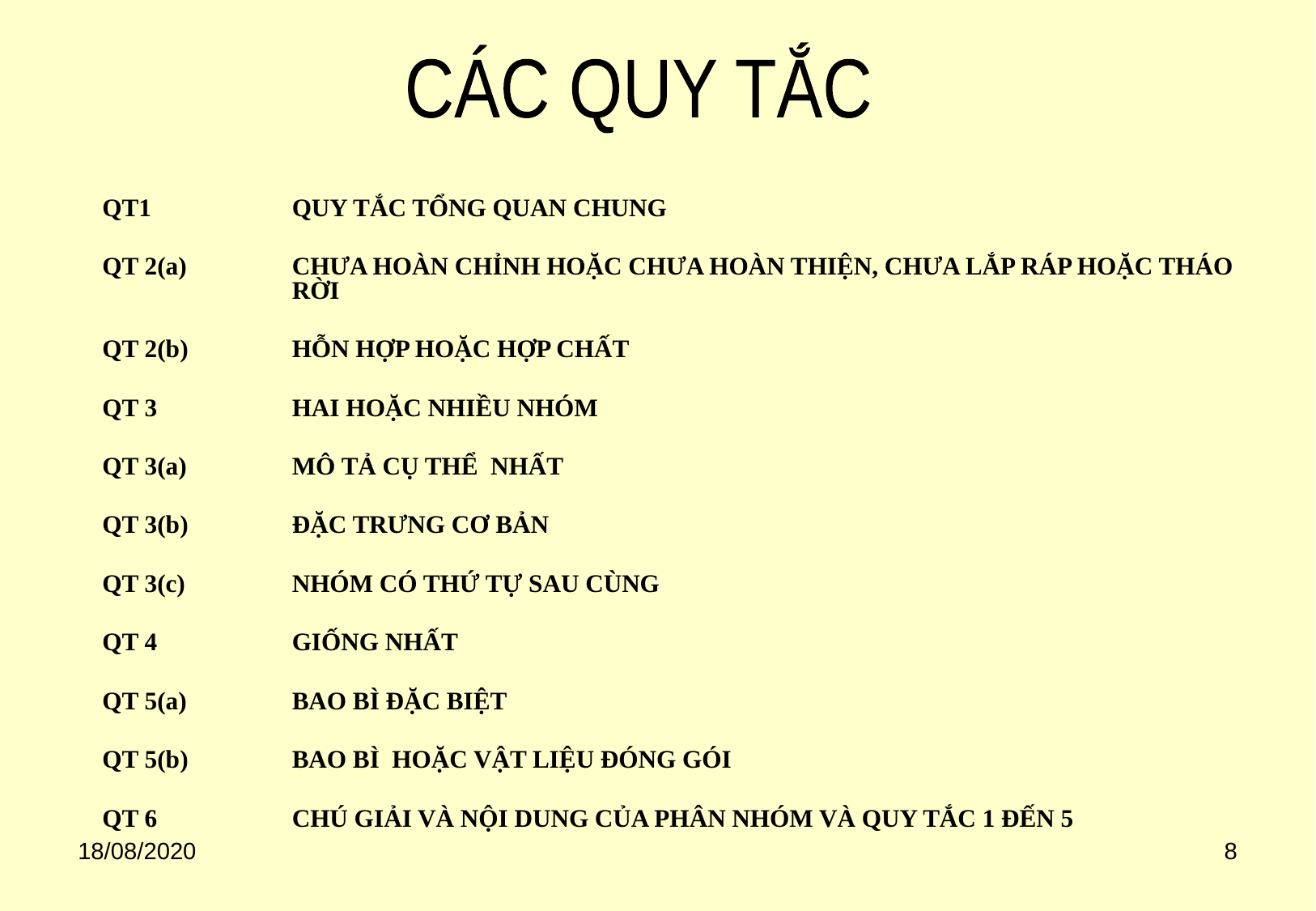

CÁC QUY TẮC
QT1	QUY TẮC TỔNG QUAN CHUNG

QT 2(a)	CHƯA HOÀN CHỈNH HOẶC CHƯA HOÀN THIỆN, CHƯA LẮP RÁP HOẶC THÁO RỜI

QT 2(b)	HỖN HỢP HOẶC HỢP CHẤT

QT 3	HAI HOẶC NHIỀU NHÓM

QT 3(a)	MÔ TẢ CỤ THỂ  NHẤT

QT 3(b)	ĐẶC TRƯNG CƠ BẢN

QT 3(c)	NHÓM CÓ THỨ TỰ SAU CÙNG

QT 4	GIỐNG NHẤT

QT 5(a)	BAO BÌ ĐẶC BIỆT

QT 5(b)	BAO BÌ  HOẶC VẬT LIỆU ĐÓNG GÓI

QT 6	CHÚ GIẢI VÀ NỘI DUNG CỦA PHÂN NHÓM VÀ QUY TẮC 1 ĐẾN 5
18/08/2020
8